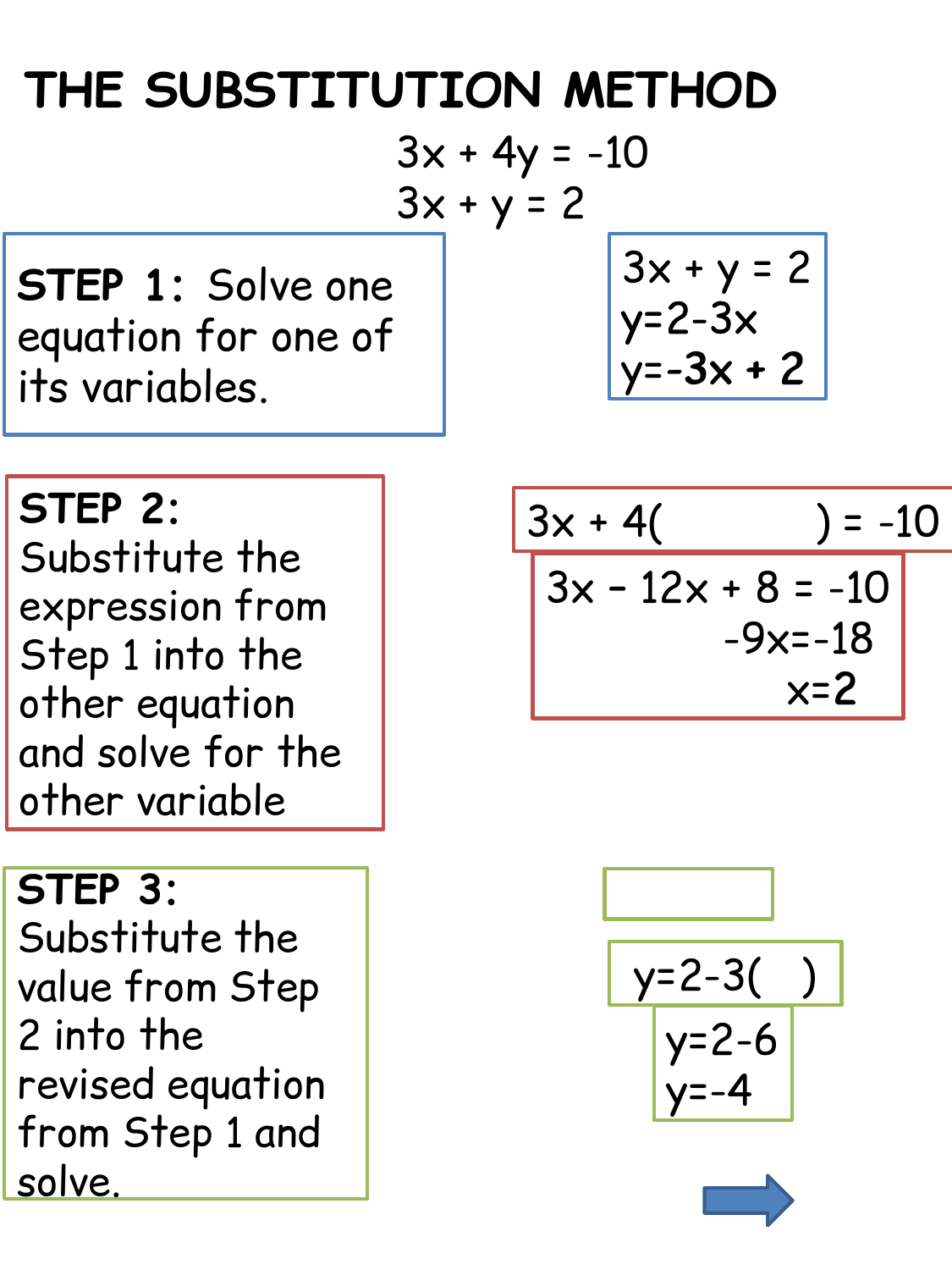

# THE SUBSTITUTION METHOD
3x + 4y = -10
3x + y = 2
STEP 1: Solve one equation for one of its variables.
3x + y = 2
y=2-3x
y=-3x + 2
y=2-3x
-3x + 2
STEP 2: Substitute the expression from Step 1 into the other equation and solve for the other variable
3x + 4(            ) = -10
3x – 12x + 8 = -10
              -9x=-18
	         x=2
    2
STEP 3: Substitute the value from Step 2 into the revised equation from Step 1 and solve.

 y=2-3(   )
y=2-6
y=-4